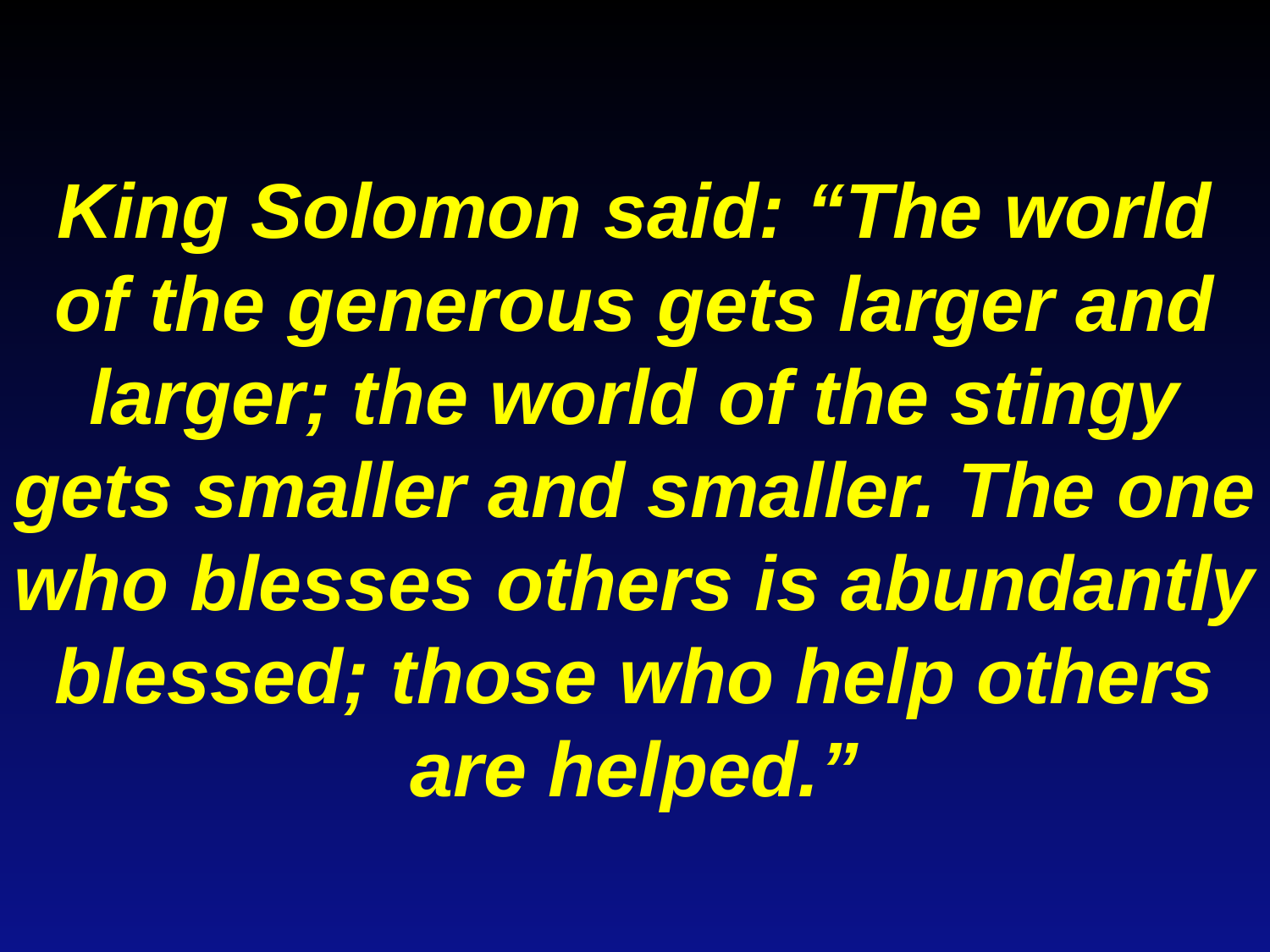

King Solomon said: “The world of the generous gets larger and larger; the world of the stingy gets smaller and smaller. The one who blesses others is abundantly blessed; those who help others are helped.”